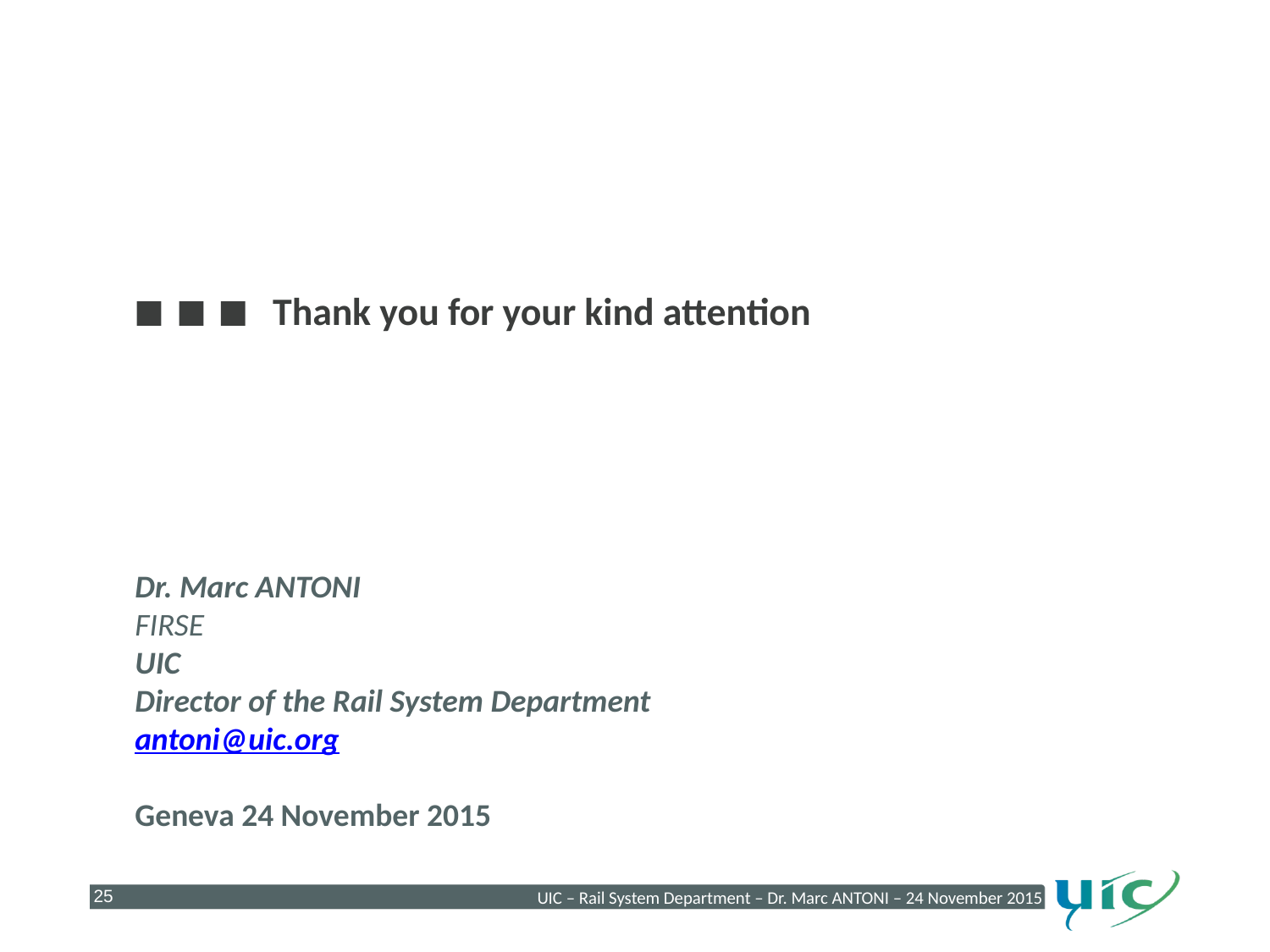

Thank you for your kind attention

Dr. Marc ANTONI
FIRSE
UIC
Director of the Rail System Department
antoni@uic.org

Geneva 24 November 2015
25
UIC – Rail System Department – Dr. Marc ANTONI – 24 November 2015
25